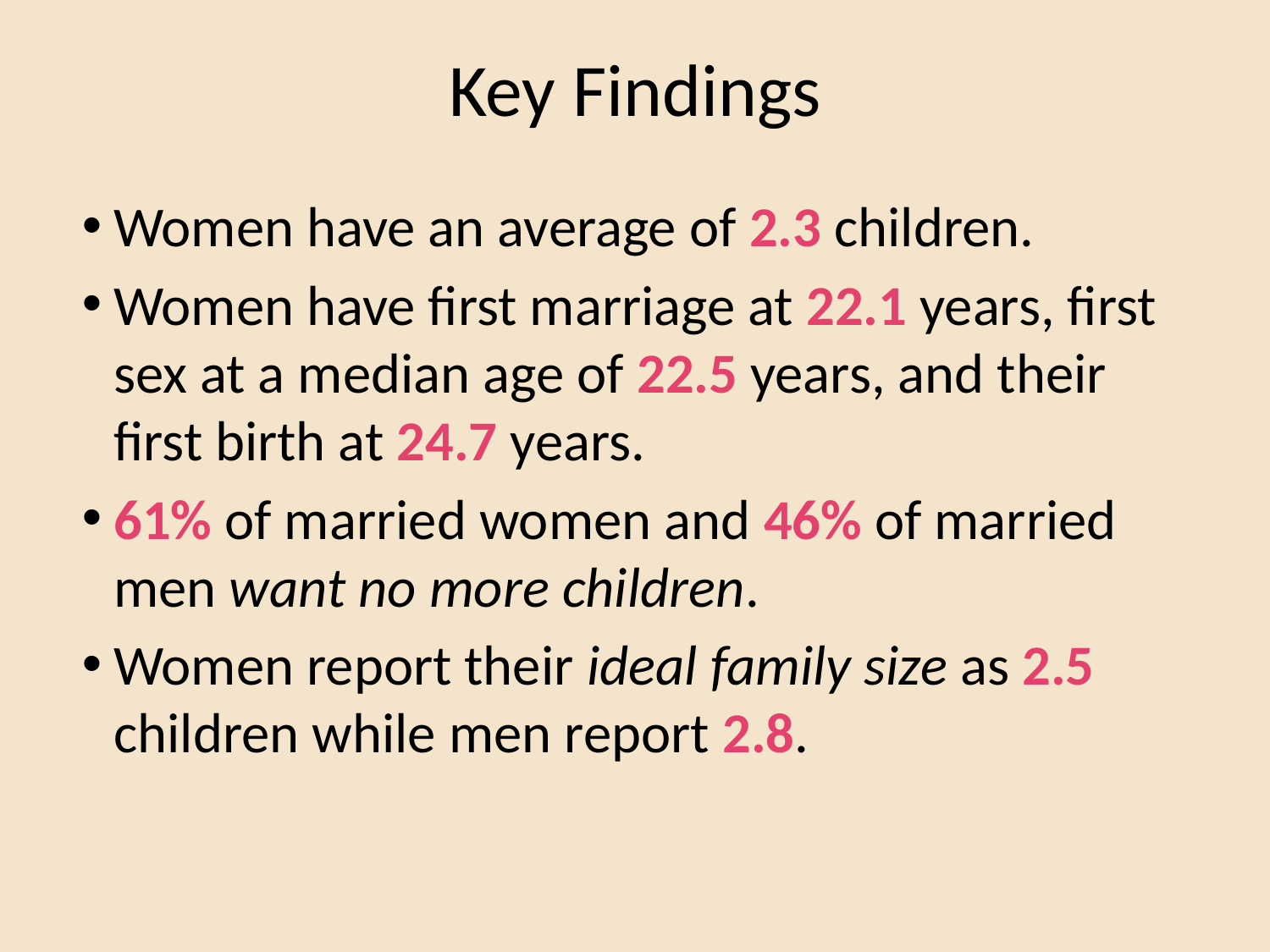

# Key Findings
Women have an average of 2.3 children.
Women have first marriage at 22.1 years, first sex at a median age of 22.5 years, and their first birth at 24.7 years.
61% of married women and 46% of married men want no more children.
Women report their ideal family size as 2.5 children while men report 2.8.